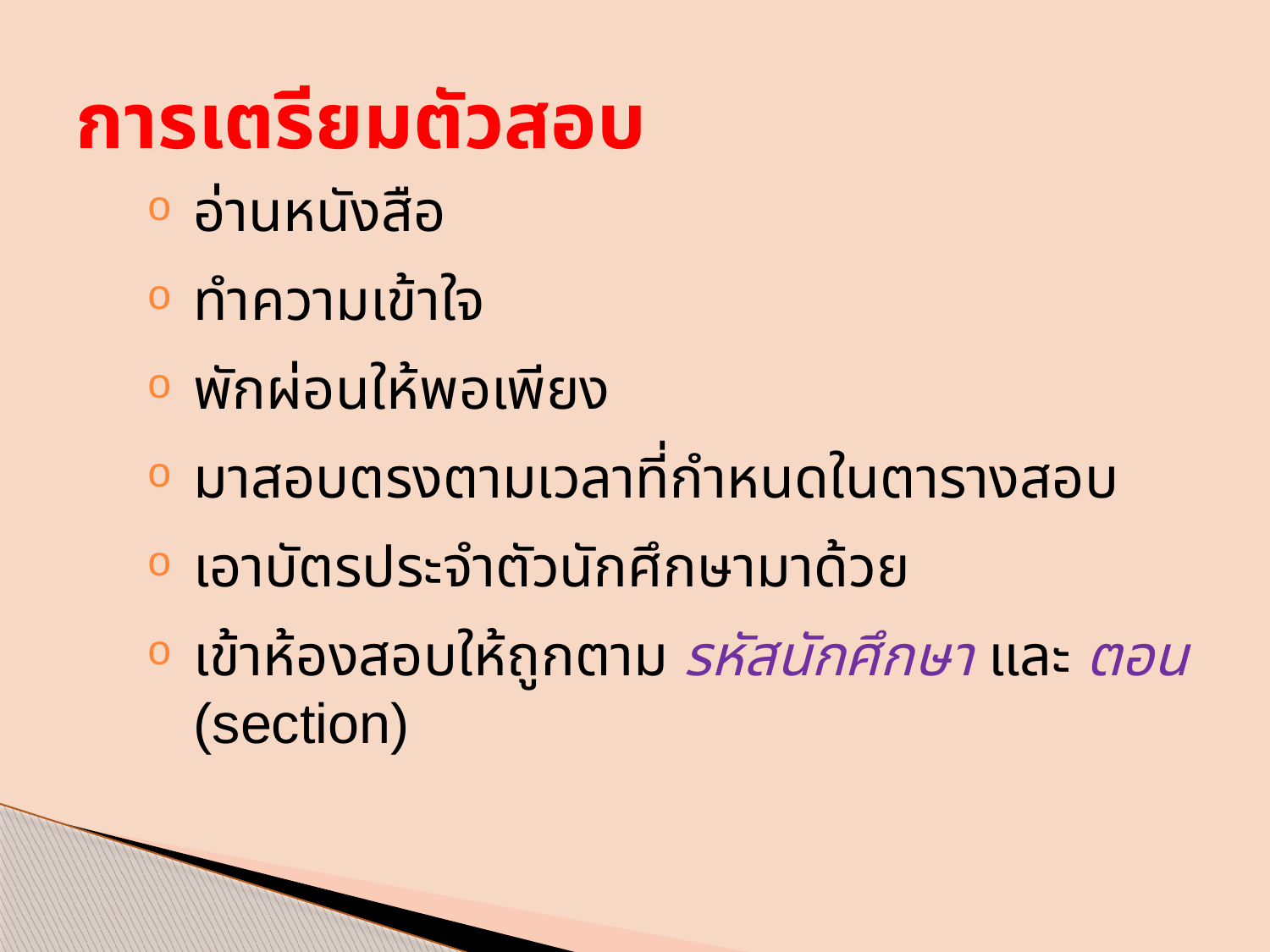

# การเตรียมตัวสอบ
อ่านหนังสือ
ทำความเข้าใจ
พักผ่อนให้พอเพียง
มาสอบตรงตามเวลาที่กำหนดในตารางสอบ
เอาบัตรประจำตัวนักศึกษามาด้วย
เข้าห้องสอบให้ถูกตาม รหัสนักศึกษา และ ตอน (section)